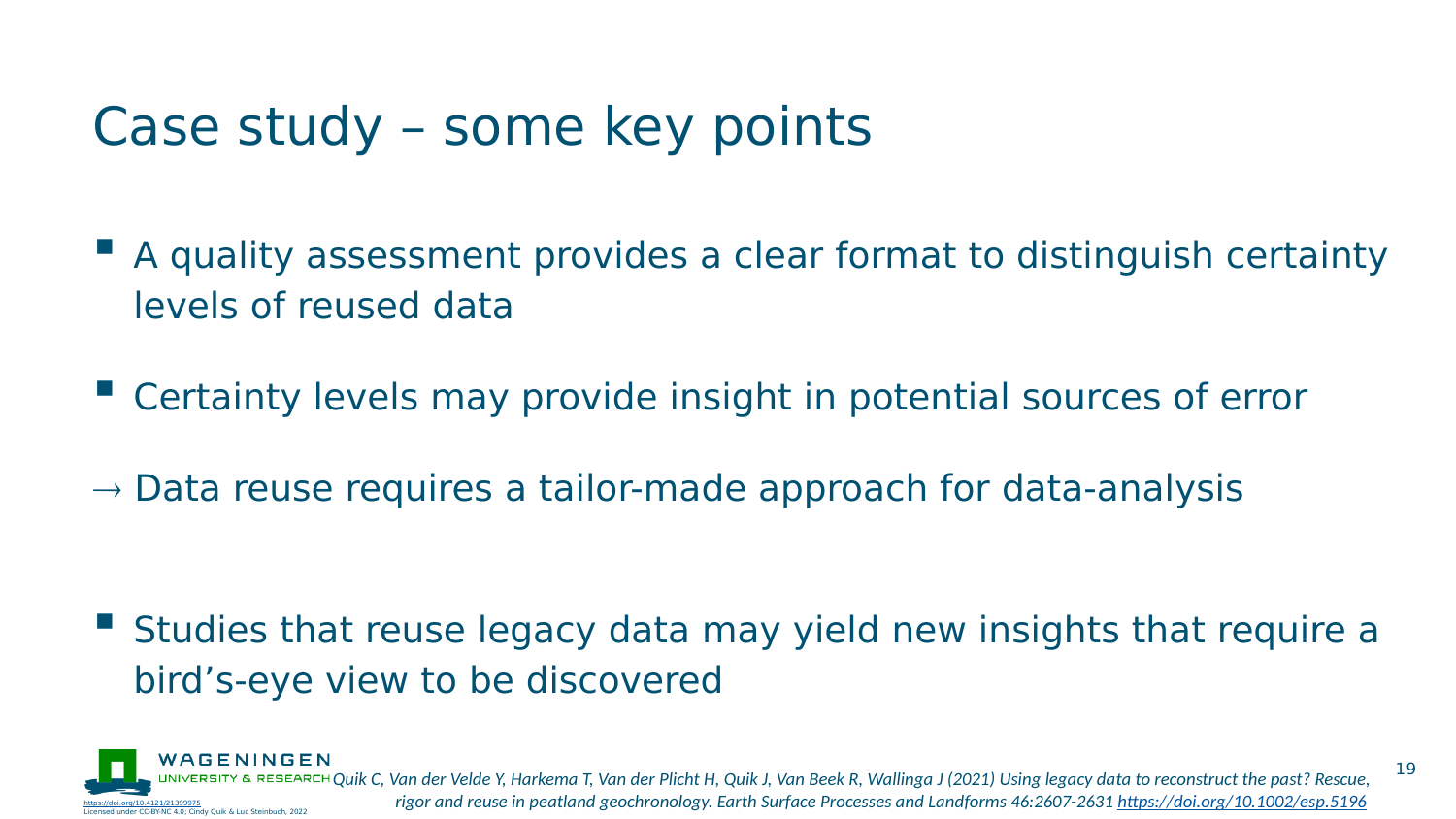

# Case study – some key points
A quality assessment provides a clear format to distinguish certainty levels of reused data
Certainty levels may provide insight in potential sources of error
→ Data reuse requires a tailor-made approach for data-analysis
Studies that reuse legacy data may yield new insights that require a bird’s-eye view to be discovered
19
Quik C, Van der Velde Y, Harkema T, Van der Plicht H, Quik J, Van Beek R, Wallinga J (2021) Using legacy data to reconstruct the past? Rescue, rigor and reuse in peatland geochronology. Earth Surface Processes and Landforms 46:2607-2631 https://doi.org/10.1002/esp.5196